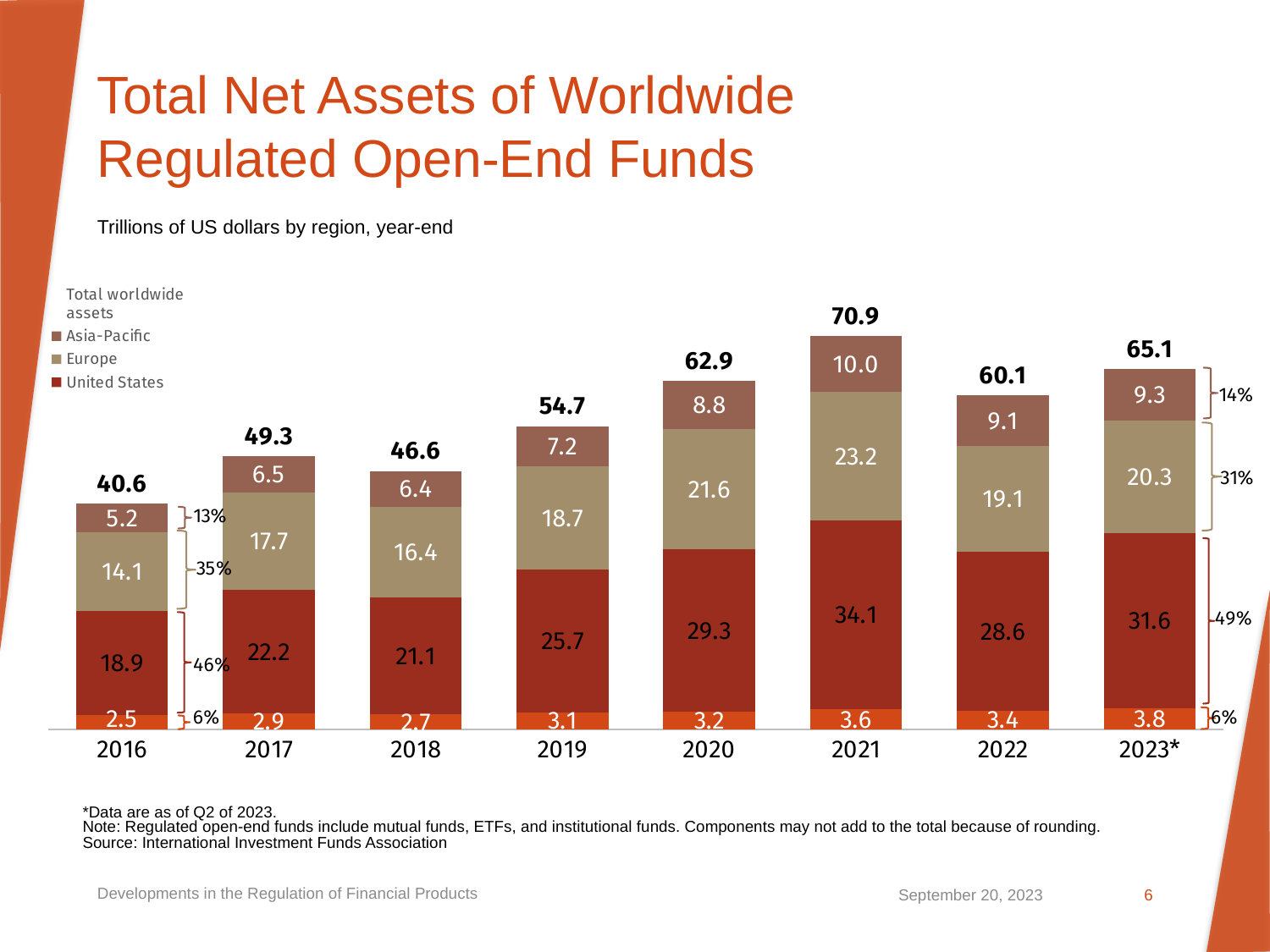

# Total Net Assets of Worldwide Regulated Open-End Funds
Trillions of US dollars by region, year-end

### Chart

| Category | Rest of the world | United States | Europe | Asia-Pacific | Total worldwide assets |
|---|---|---|---|---|---|
| 2016 | 2.5 | 18.9 | 14.1 | 5.2 | 40.6 |
| 2017 | 2.8999999999999986 | 22.2 | 17.7 | 6.5 | 49.3 |
| 2018 | 2.700000000000001 | 21.1 | 16.4 | 6.4 | 46.6 |
| 2019 | 3.1 | 25.7 | 18.7 | 7.2 | 54.7 |
| 2020 | 3.199999999999992 | 29.3 | 21.6 | 8.8 | 62.9 |
| 2021 | 3.6 | 34.1 | 23.2 | 10.0 | 70.9 |
| 2022 | 3.4000000000000004 | 28.6 | 19.1 | 9.1 | 60.1 |
| 2023* | 3.8 | 31.6 | 20.3 | 9.3 | 65.1 |
*Data are as of Q2 of 2023.
Note: Regulated open-end funds include mutual funds, ETFs, and institutional funds. Components may not add to the total because of rounding.
Source: International Investment Funds Association
Developments in the Regulation of Financial Products
September 20, 2023
6